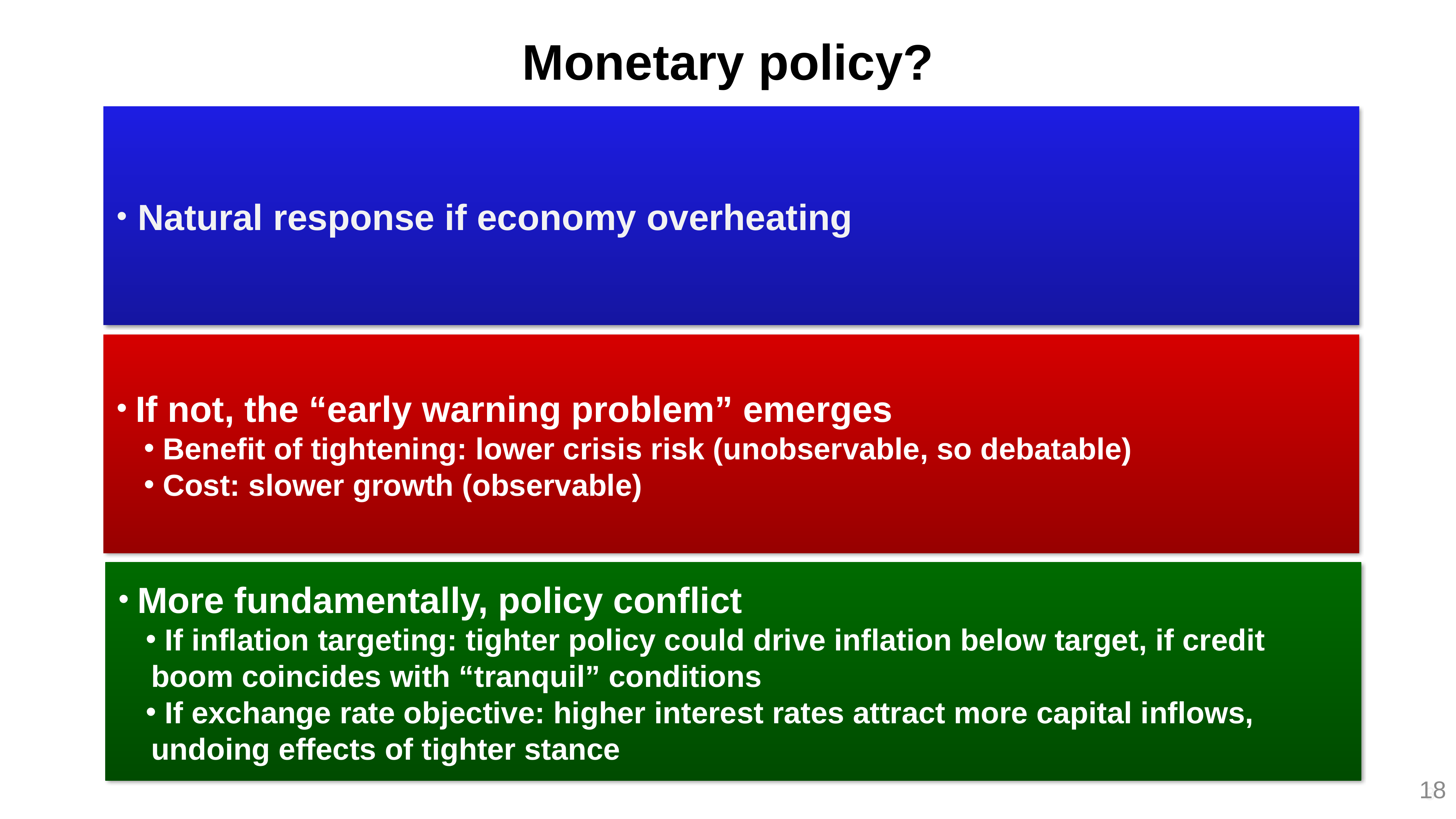

Monetary policy?
 Natural response if economy overheating
 If not, the “early warning problem” emerges
 Benefit of tightening: lower crisis risk (unobservable, so debatable)
 Cost: slower growth (observable)
 More fundamentally, policy conflict
 If inflation targeting: tighter policy could drive inflation below target, if credit boom coincides with “tranquil” conditions
 If exchange rate objective: higher interest rates attract more capital inflows, undoing effects of tighter stance
18
3